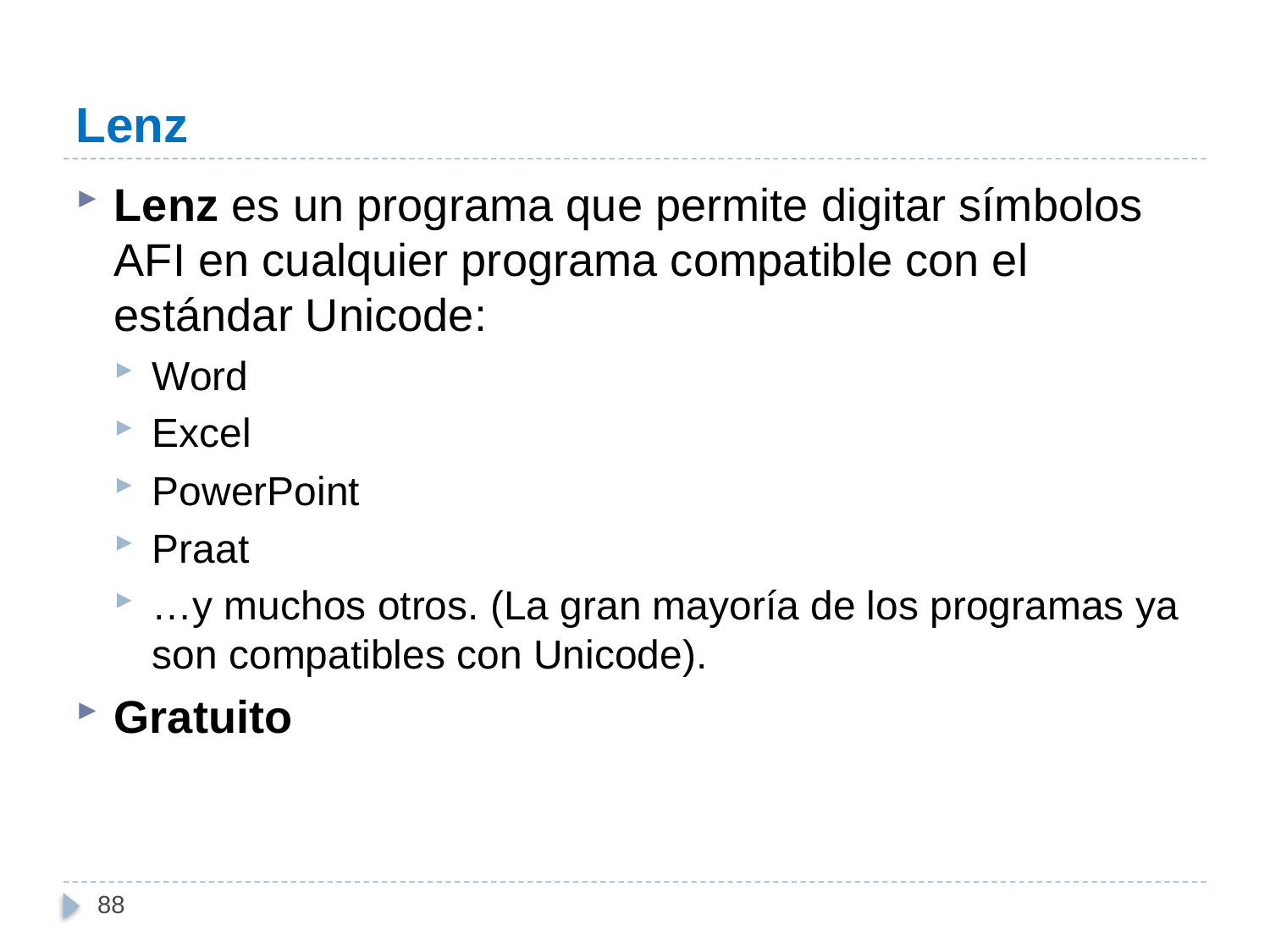

# Lenz
Lenz es un programa que permite digitar símbolos AFI en cualquier programa compatible con el estándar Unicode:
Word
Excel
PowerPoint
Praat
…y muchos otros. (La gran mayoría de los programas ya son compatibles con Unicode).
Gratuito
88